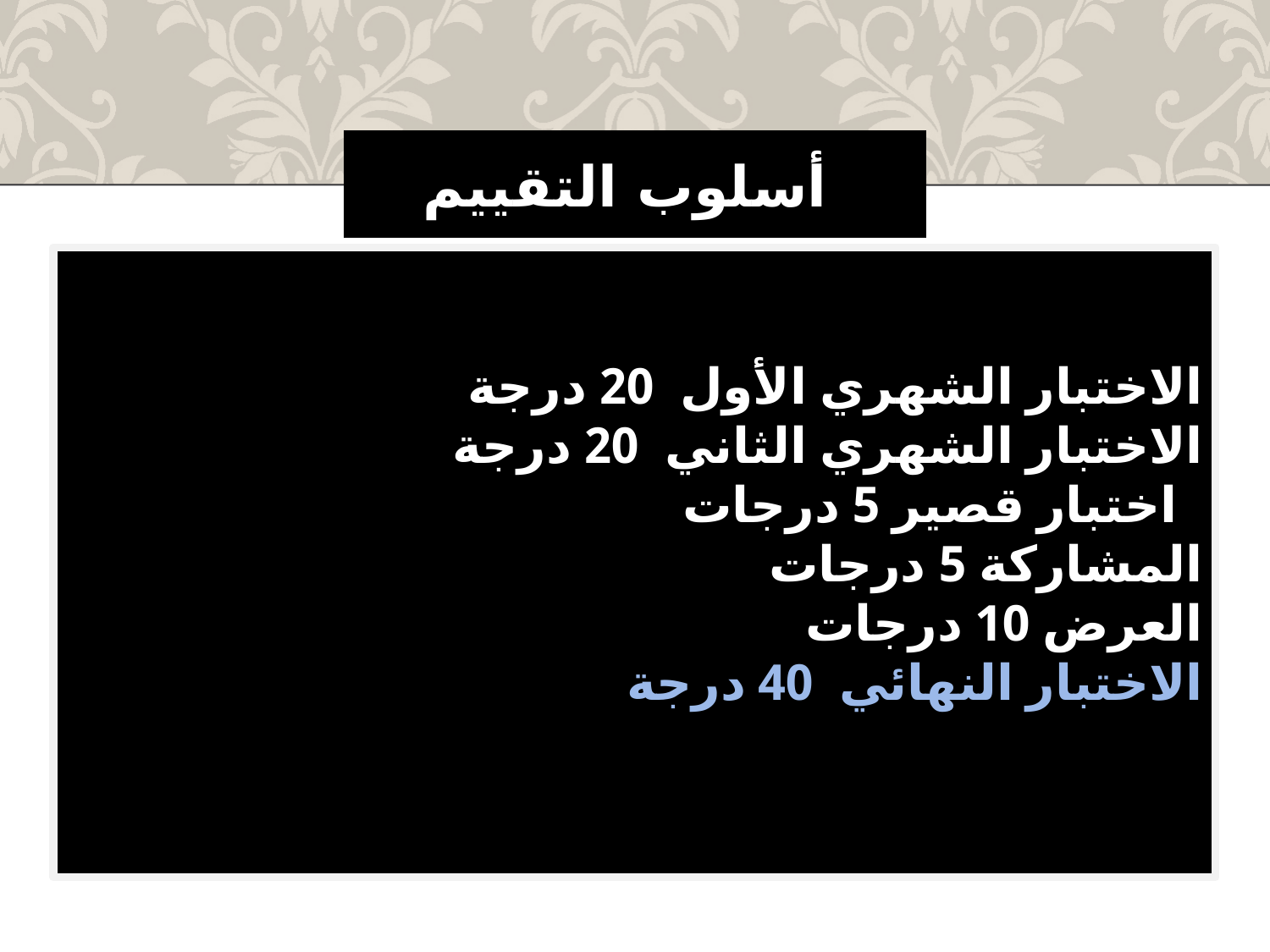

# أسلوب التقييم

 الاختبار الشهري الأول  20 درجة
 الاختبار الشهري الثاني  20 درجة
 اختبار قصير 5 درجات
 المشاركة 5 درجات
 العرض 10 درجات
 الاختبار النهائي  40 درجة